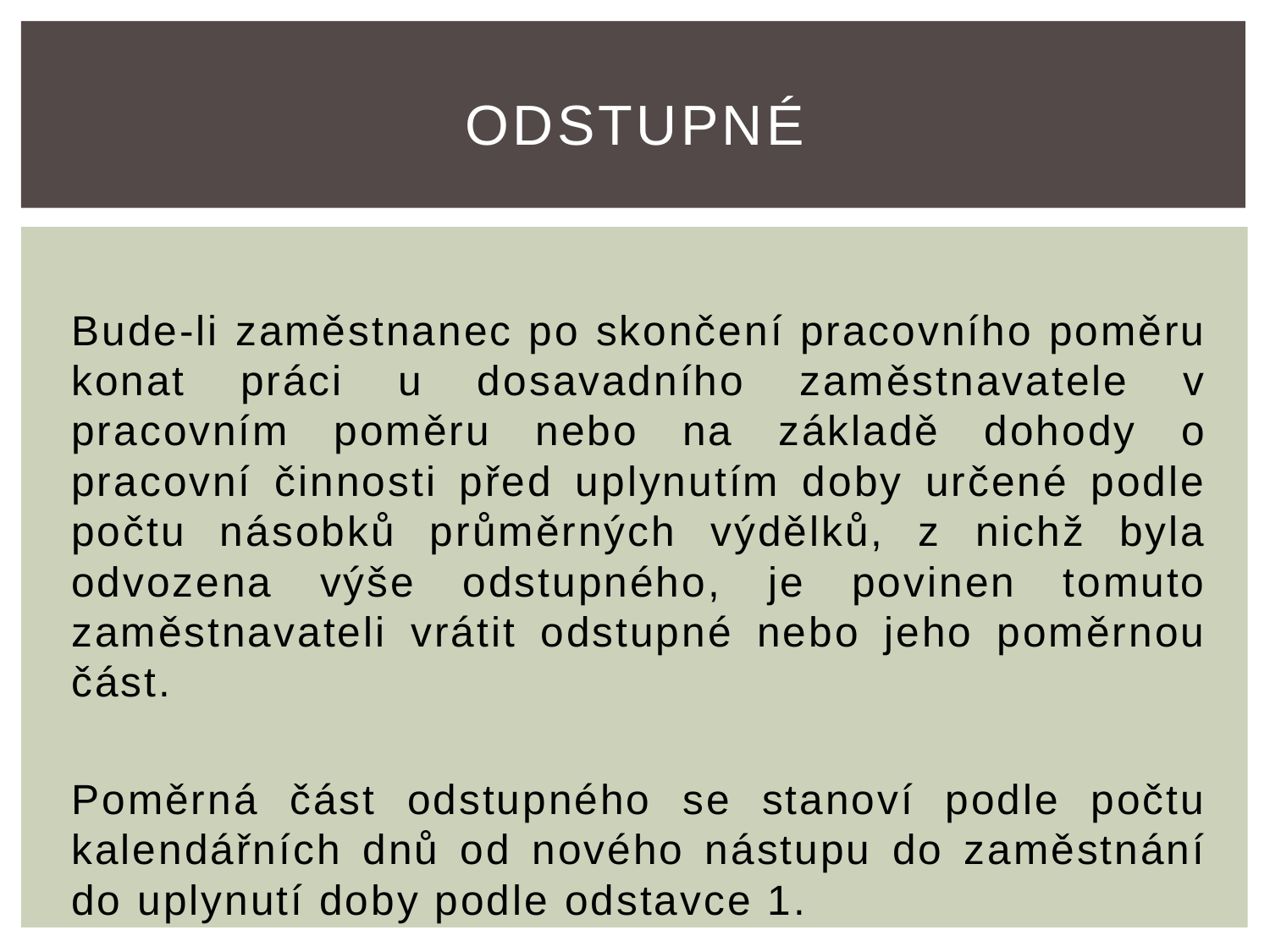

# Odstupné

Bude-li zaměstnanec po skončení pracovního poměru konat práci u dosavadního zaměstnavatele v pracovním poměru nebo na základě dohody o pracovní činnosti před uplynutím doby určené podle počtu násobků průměrných výdělků, z nichž byla odvozena výše odstupného, je povinen tomuto zaměstnavateli vrátit odstupné nebo jeho poměrnou část.

Poměrná část odstupného se stanoví podle počtu kalendářních dnů od nového nástupu do zaměstnání do uplynutí doby podle odstavce 1.